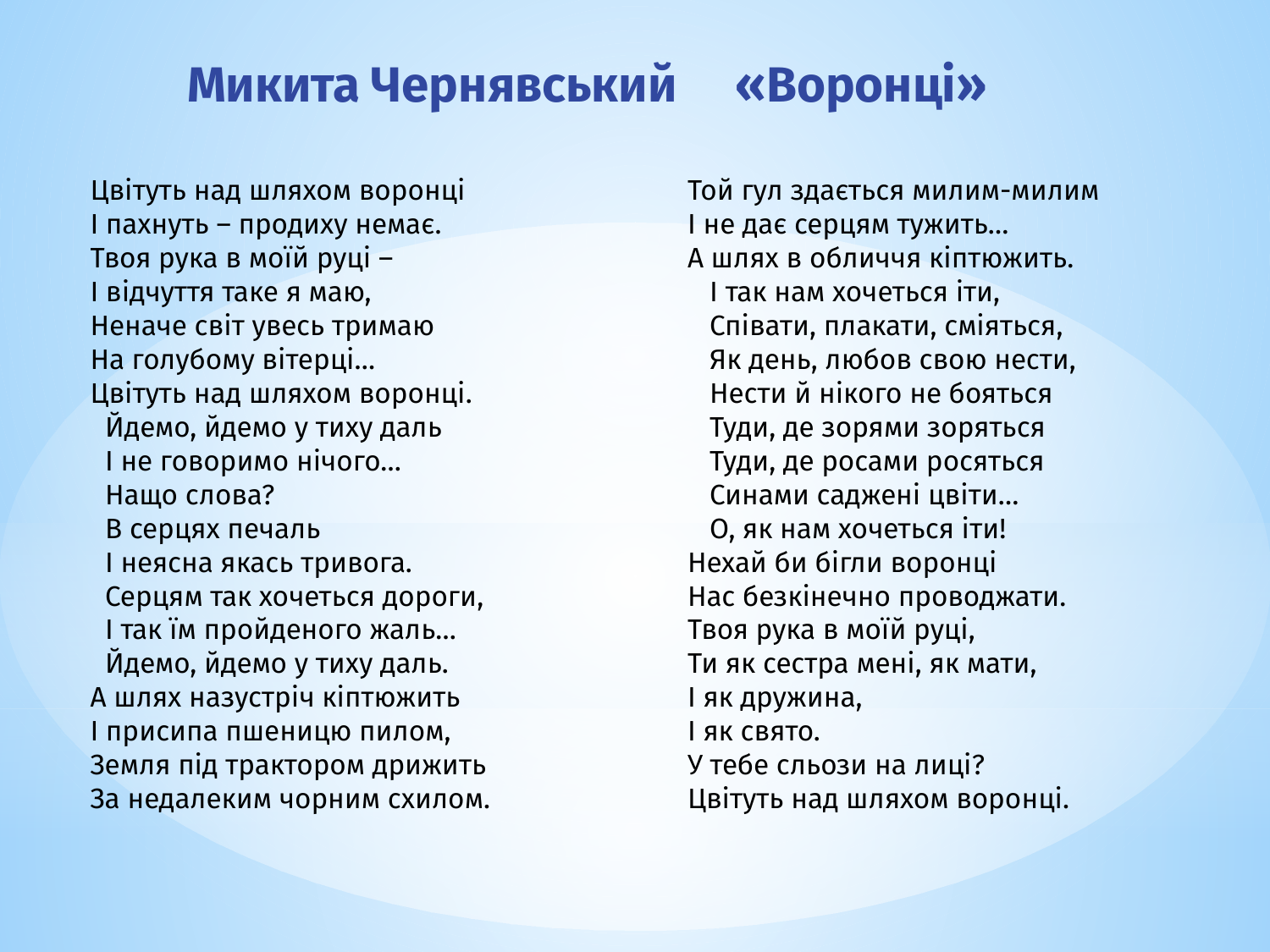

Микита Чернявський     «Воронці»
Цвітуть над шляхом воронці
І пахнуть – продиху немає.
Твоя рука в моїй руці –
І відчуття таке я маю,
Неначе світ увесь тримаю
На голубому вітерці…
Цвітуть над шляхом воронці.
  Йдемо, йдемо у тиху даль
  І не говоримо нічого…
  Нащо слова?
  В серцях печаль
  І неясна якась тривога.
  Серцям так хочеться дороги,
  І так їм пройденого жаль…
  Йдемо, йдемо у тиху даль.
А шлях назустріч кіптюжить
І присипа пшеницю пилом,
Земля під трактором дрижить
За недалеким чорним схилом.
Той гул здається милим-милим
І не дає серцям тужить…
А шлях в обличчя кіптюжить.
   І так нам хочеться іти,
   Співати, плакати, сміяться,
   Як день, любов свою нести,
   Нести й нікого не бояться
   Туди, де зорями зоряться
   Туди, де росами росяться
   Синами саджені цвіти…
   О, як нам хочеться іти!
Нехай би бігли воронці
Нас безкінечно проводжати.
Твоя рука в моїй руці,
Ти як сестра мені, як мати,
І як дружина,
І як свято.
У тебе сльози на лиці?
Цвітуть над шляхом воронці.